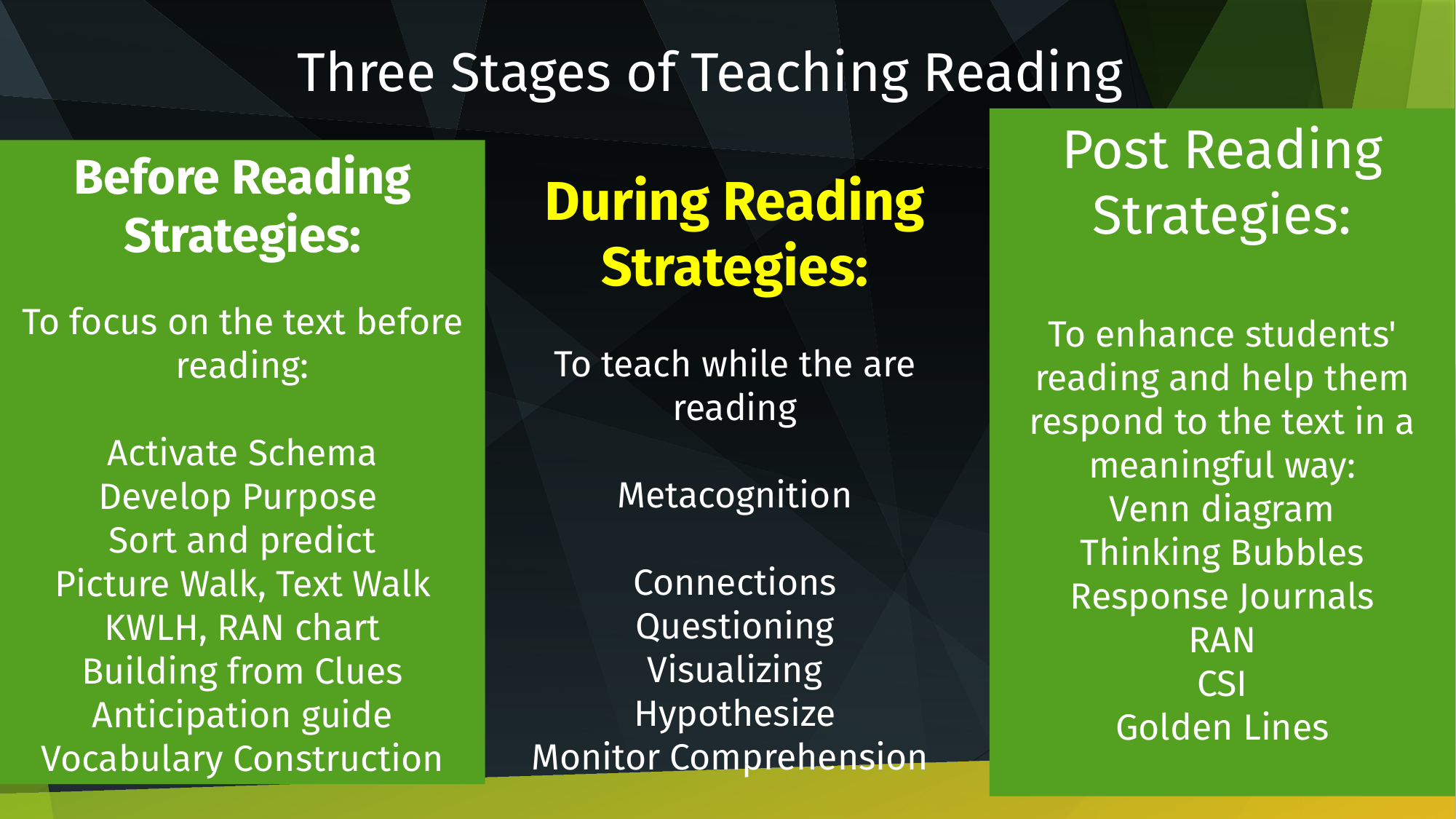

Three Stages of Teaching Reading
Post Reading Strategies:

To enhance students' reading and help them respond to the text in a meaningful way:
Venn diagram
Thinking Bubbles
Response Journals
RAN
CSI
Golden Lines

Before Reading Strategies:

To focus on the text before reading:

Activate Schema
Develop Purpose
Sort and predict
Picture Walk, Text Walk
KWLH, RAN chart
Building from Clues
Anticipation guide
Vocabulary Construction
During Reading Strategies:

To teach while the are reading

Metacognition

Connections
Questioning
Visualizing
Hypothesize
Monitor Comprehension